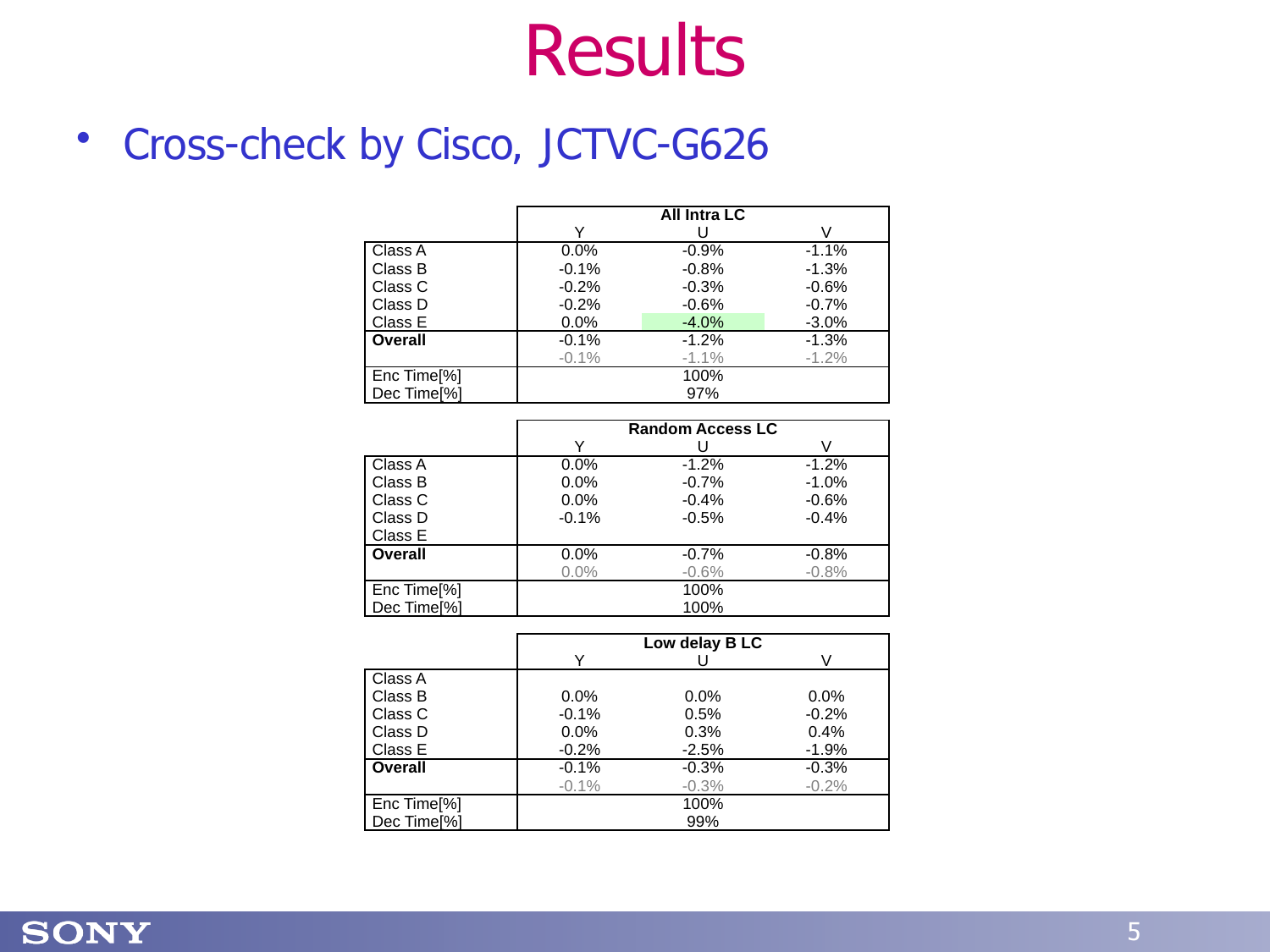

# Results
Cross-check by Cisco, JCTVC-G626

|  | All Intra LC |  |  |
| --- | --- | --- | --- |
|  | Y | U | V |
| Class A | 0.0% | -0.9% | -1.1% |
| Class B | -0.1% | -0.8% | -1.3% |
| Class C | -0.2% | -0.3% | -0.6% |
| Class D | -0.2% | -0.6% | -0.7% |
| Class E | 0.0% | -4.0% | -3.0% |
| Overall | -0.1% | -1.2% | -1.3% |
|  | -0.1% | -1.1% | -1.2% |
| Enc Time[%] | 100% |  |  |
| Dec Time[%] | 97% |  |  |
|  |  |  |  |
|  | Random Access LC |  |  |
|  | Y | U | V |
| Class A | 0.0% | -1.2% | -1.2% |
| Class B | 0.0% | -0.7% | -1.0% |
| Class C | 0.0% | -0.4% | -0.6% |
| Class D | -0.1% | -0.5% | -0.4% |
| Class E |  |  |  |
| Overall | 0.0% | -0.7% | -0.8% |
|  | 0.0% | -0.6% | -0.8% |
| Enc Time[%] | 100% |  |  |
| Dec Time[%] | 100% |  |  |
|  |  |  |  |
|  | Low delay B LC |  |  |
|  | Y | U | V |
| Class A |  |  |  |
| Class B | 0.0% | 0.0% | 0.0% |
| Class C | -0.1% | 0.5% | -0.2% |
| Class D | 0.0% | 0.3% | 0.4% |
| Class E | -0.2% | -2.5% | -1.9% |
| Overall | -0.1% | -0.3% | -0.3% |
|  | -0.1% | -0.3% | -0.2% |
| Enc Time[%] | 100% |  |  |
| Dec Time[%] | 99% |  |  |
5